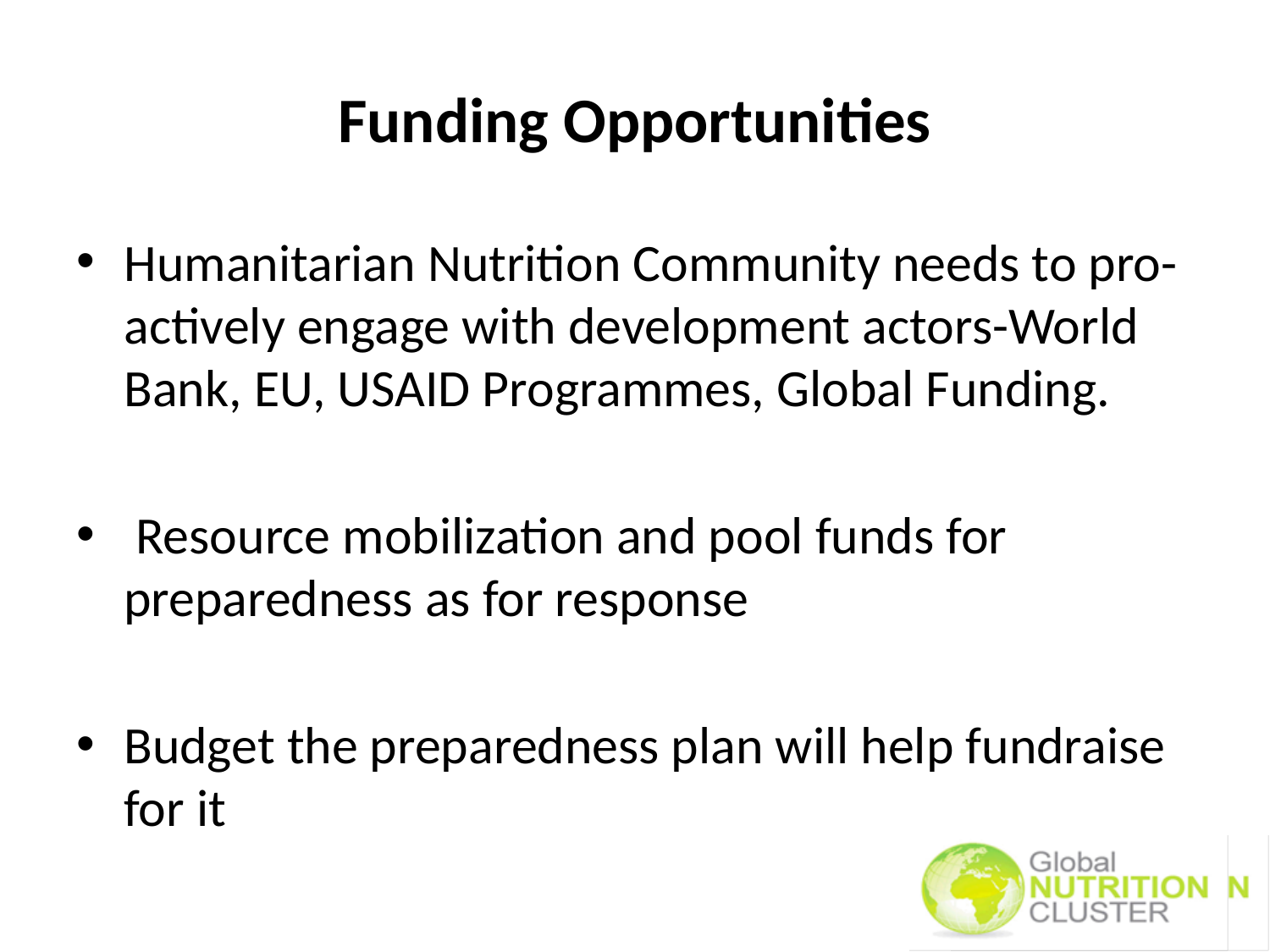

# Funding Opportunities
Humanitarian Nutrition Community needs to pro-actively engage with development actors-World Bank, EU, USAID Programmes, Global Funding.

 Resource mobilization and pool funds for preparedness as for response

Budget the preparedness plan will help fundraise for it